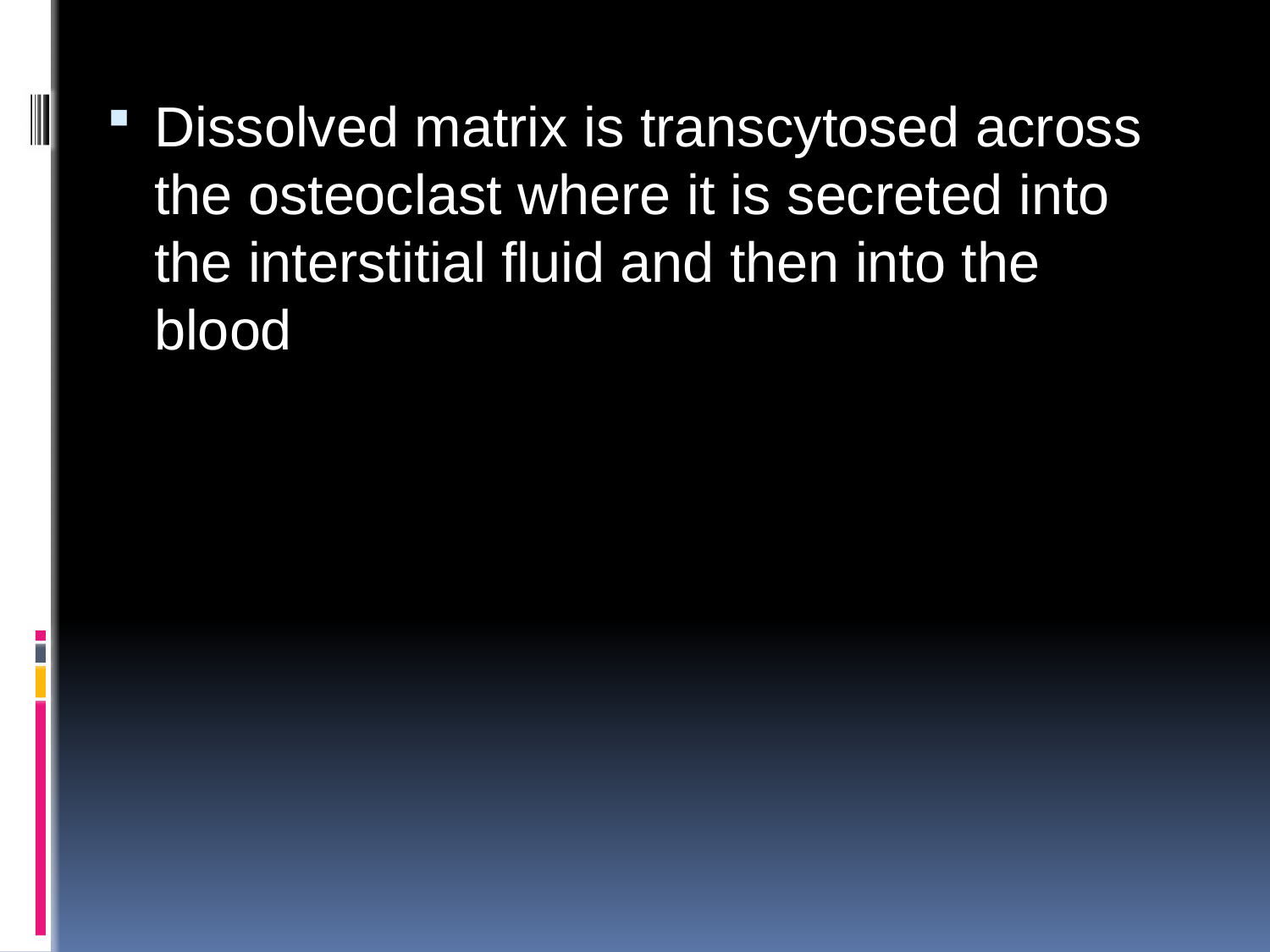

#
Dissolved matrix is transcytosed across the osteoclast where it is secreted into the interstitial fluid and then into the blood